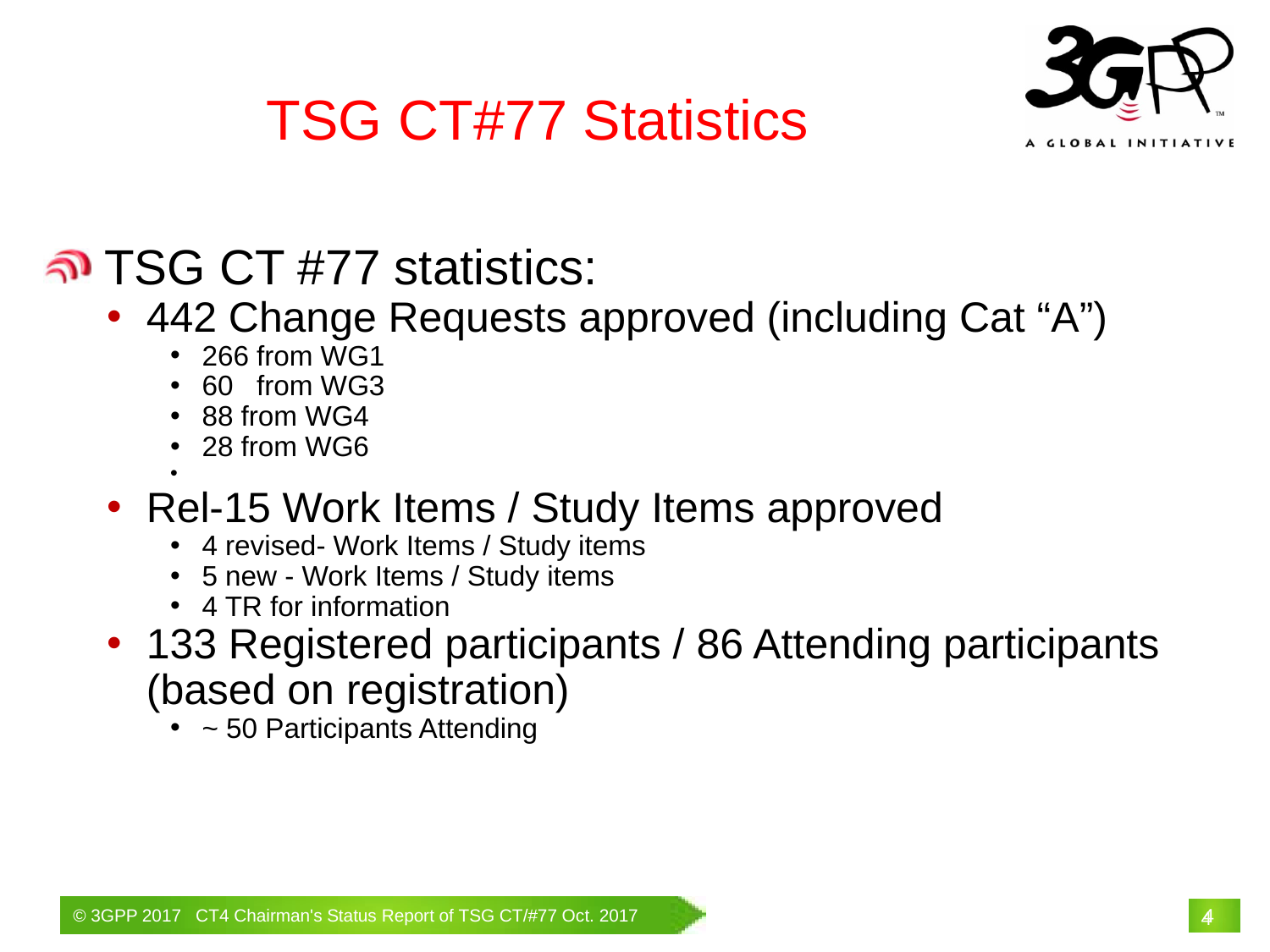

TSG CT#77 Statistics
 TSG CT #77 statistics:
442 Change Requests approved (including Cat “A”)
266 from WG1
60   from WG3
88 from WG4
28 from WG6

Rel-15 Work Items / Study Items approved
4 revised- Work Items / Study items
5 new - Work Items / Study items
4 TR for information
133 Registered participants / 86 Attending participants (based on registration)
~ 50 Participants Attending

# 4